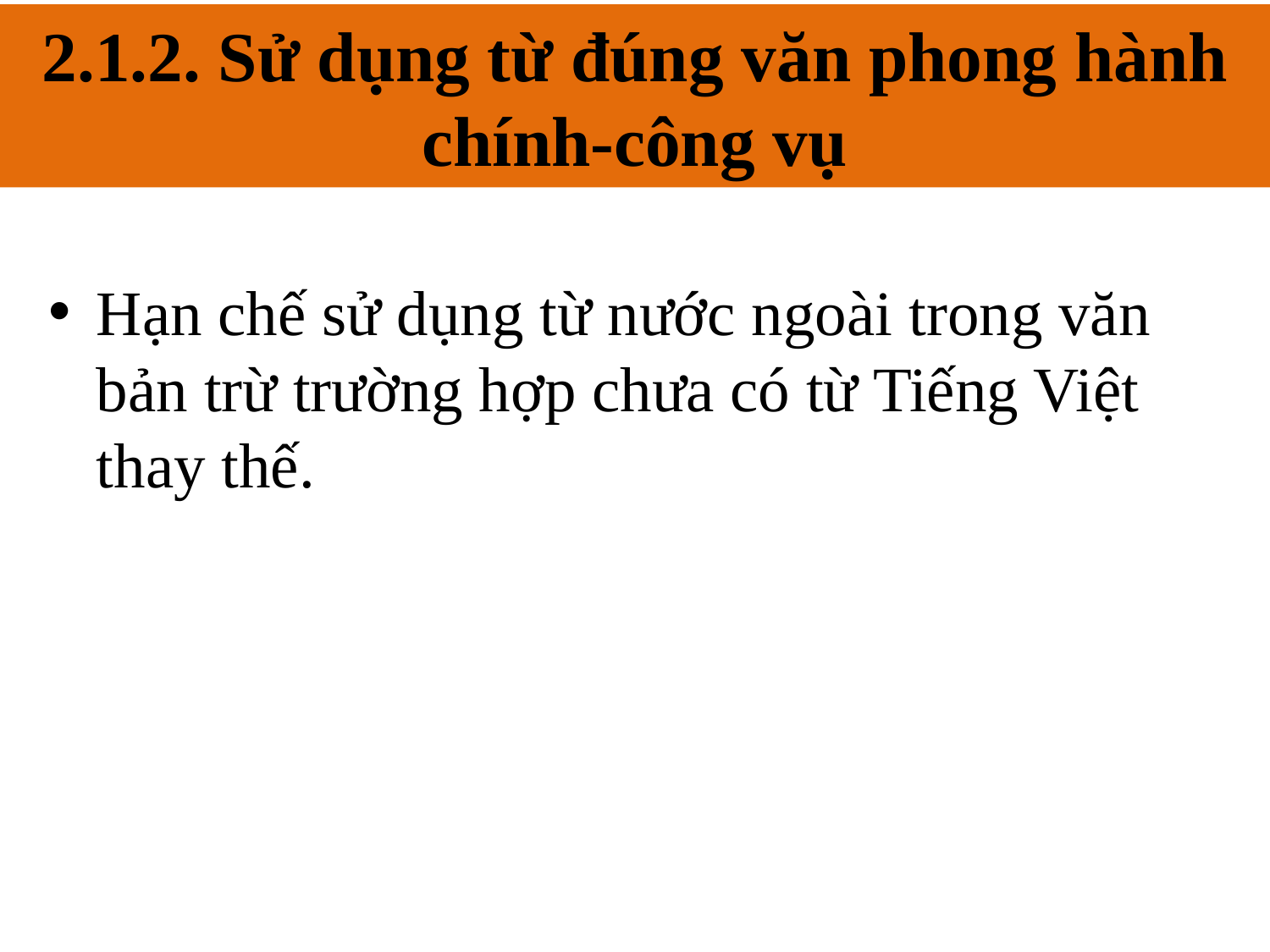

2.1.2. Sử dụng từ đúng văn phong hành chính-công vụ
# 2.1.2. Sử dụng từ đúng văn phong hành chính-công vụ.
Hạn chế sử dụng từ nước ngoài trong văn bản trừ trường hợp chưa có từ Tiếng Việt thay thế.